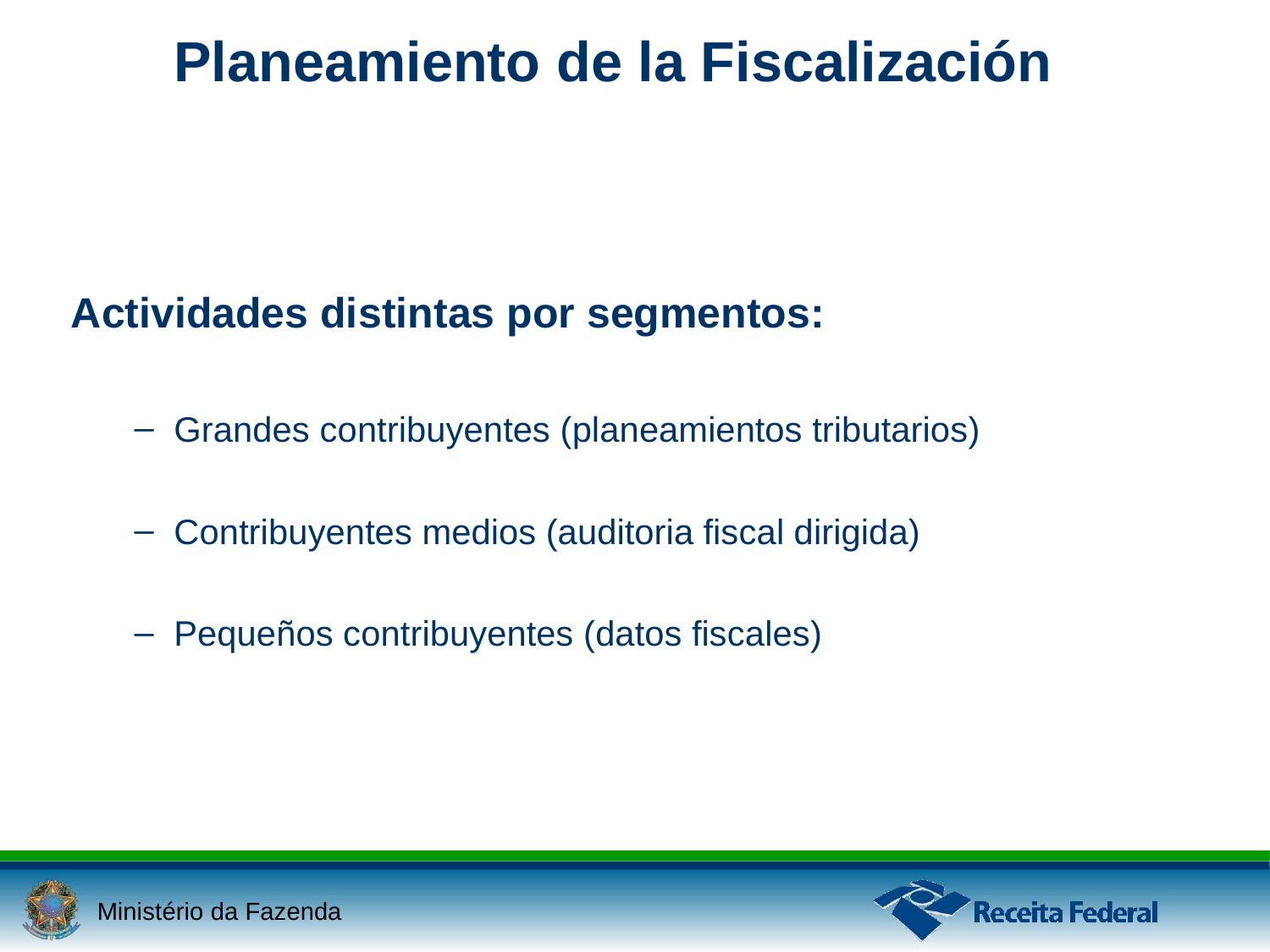

Planeamiento de la Fiscalización
Actividades distintas por segmentos:
–
Grandes contribuyentes (planeamientos tributarios)
–
Contribuyentes medios (auditoria fiscal dirigida)
–
Pequeños contribuyentes (datos fiscales)

Ministério da Fazenda